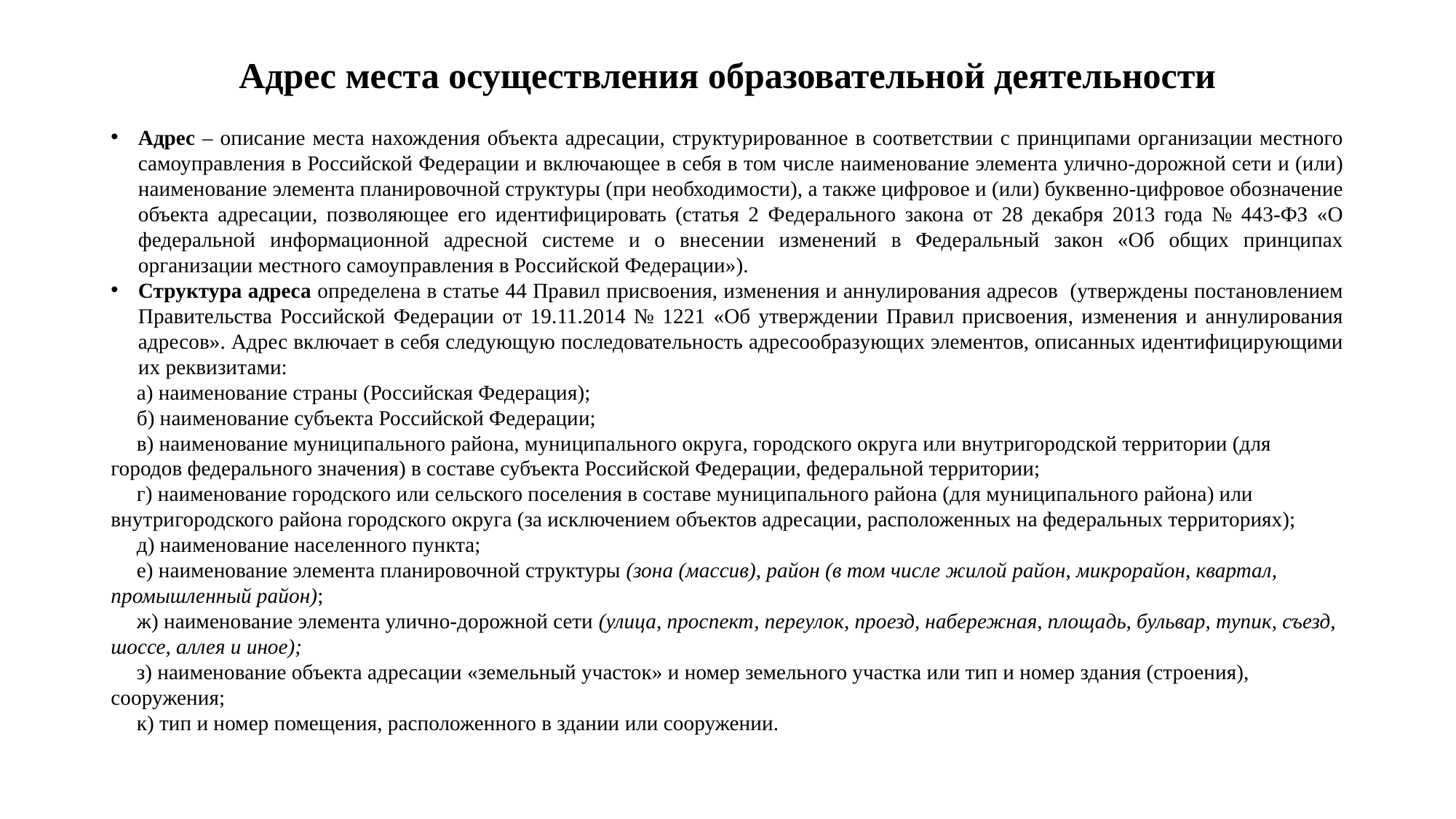

# Адрес места осуществления образовательной деятельности
Адрес – описание места нахождения объекта адресации, структурированное в соответствии с принципами организации местного самоуправления в Российской Федерации и включающее в себя в том числе наименование элемента улично-дорожной сети и (или) наименование элемента планировочной структуры (при необходимости), а также цифровое и (или) буквенно-цифровое обозначение объекта адресации, позволяющее его идентифицировать (статья 2 Федерального закона от 28 декабря 2013 года № 443-ФЗ «О федеральной информационной адресной системе и о внесении изменений в Федеральный закон «Об общих принципах организации местного самоуправления в Российской Федерации»).
Структура адреса определена в статье 44 Правил присвоения, изменения и аннулирования адресов  (утверждены постановлением Правительства Российской Федерации от 19.11.2014 № 1221 «Об утверждении Правил присвоения, изменения и аннулирования адресов». Адрес включает в себя следующую последовательность адресообразующих элементов, описанных идентифицирующими их реквизитами:
а) наименование страны (Российская Федерация);
б) наименование субъекта Российской Федерации;
в) наименование муниципального района, муниципального округа, городского округа или внутригородской территории (для городов федерального значения) в составе субъекта Российской Федерации, федеральной территории;
г) наименование городского или сельского поселения в составе муниципального района (для муниципального района) или внутригородского района городского округа (за исключением объектов адресации, расположенных на федеральных территориях);
д) наименование населенного пункта;
е) наименование элемента планировочной структуры (зона (массив), район (в том числе жилой район, микрорайон, квартал, промышленный район);
ж) наименование элемента улично-дорожной сети (улица, проспект, переулок, проезд, набережная, площадь, бульвар, тупик, съезд, шоссе, аллея и иное);
з) наименование объекта адресации «земельный участок» и номер земельного участка или тип и номер здания (строения), сооружения;
к) тип и номер помещения, расположенного в здании или сооружении.